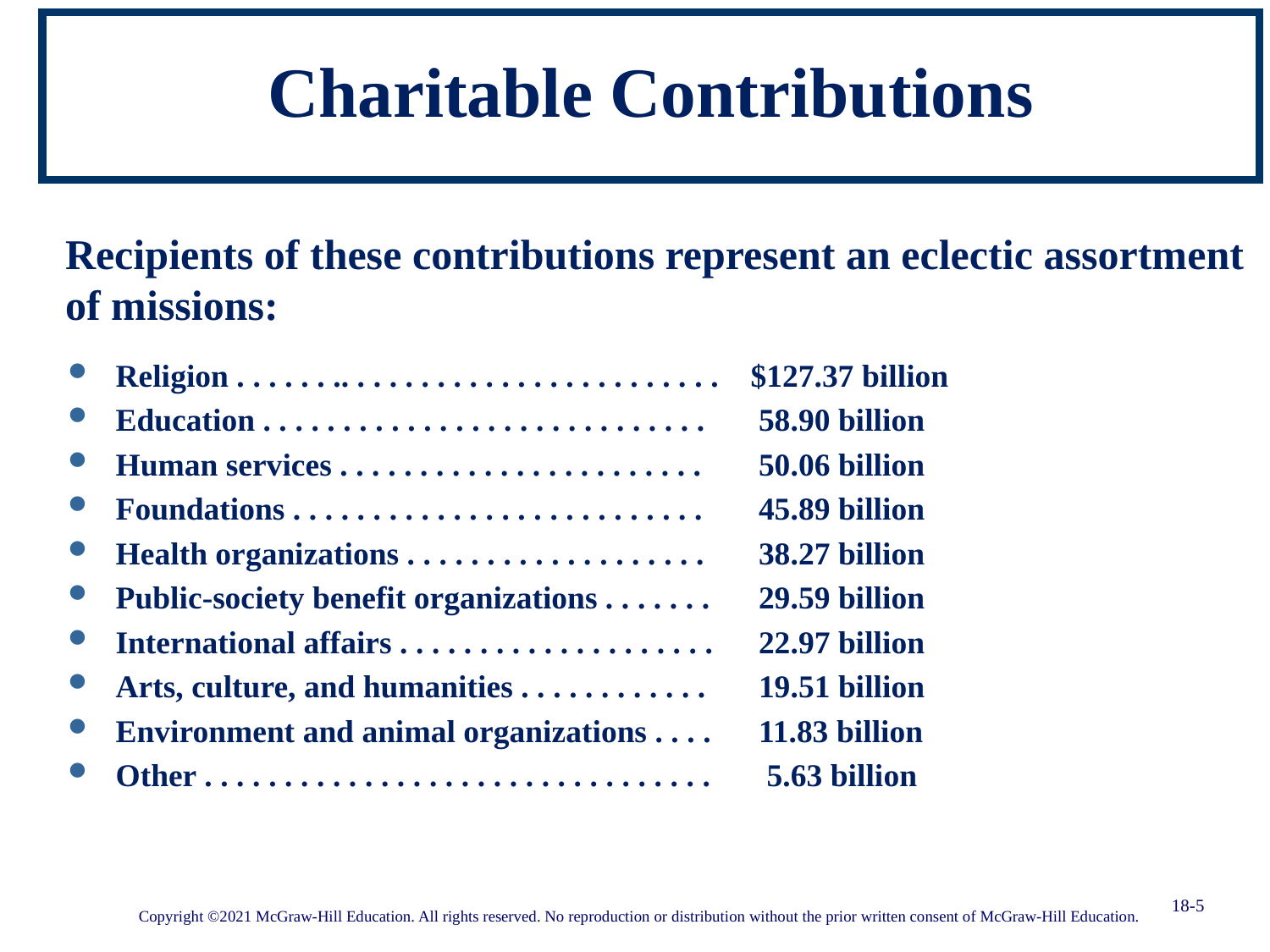

# Charitable Contributions
Recipients of these contributions represent an eclectic assortment of missions:
Religion . . . . . . .. . . . . . . . . . . . . . . . . . . . . . . .	$127.37 billion
Education . . . . . . . . . . . . . . . . . . . . . . . . . . . .  	 58.90 billion
Human services . . . . . . . . . . . . . . . . . . . . . . .  	 50.06 billion
Foundations . . . . . . . . . . . . . . . . . . . . . . . . . .  	 45.89 billion
Health organizations . . . . . . . . . . . . . . . . . . .  	 38.27 billion
Public-society benefit organizations . . . . . . . 	 29.59 billion
International affairs . . . . . . . . . . . . . . . . . . . . 	 22.97 billion
Arts, culture, and humanities . . . . . . . . . . . .  	 19.51 billion
Environment and animal organizations . . . . 	 11.83 billion
Other . . . . . . . . . . . . . . . . . . . . . . . . . . . . . . . .  	  5.63 billion
18-5
Copyright ©2021 McGraw-Hill Education. All rights reserved. No reproduction or distribution without the prior written consent of McGraw-Hill Education.